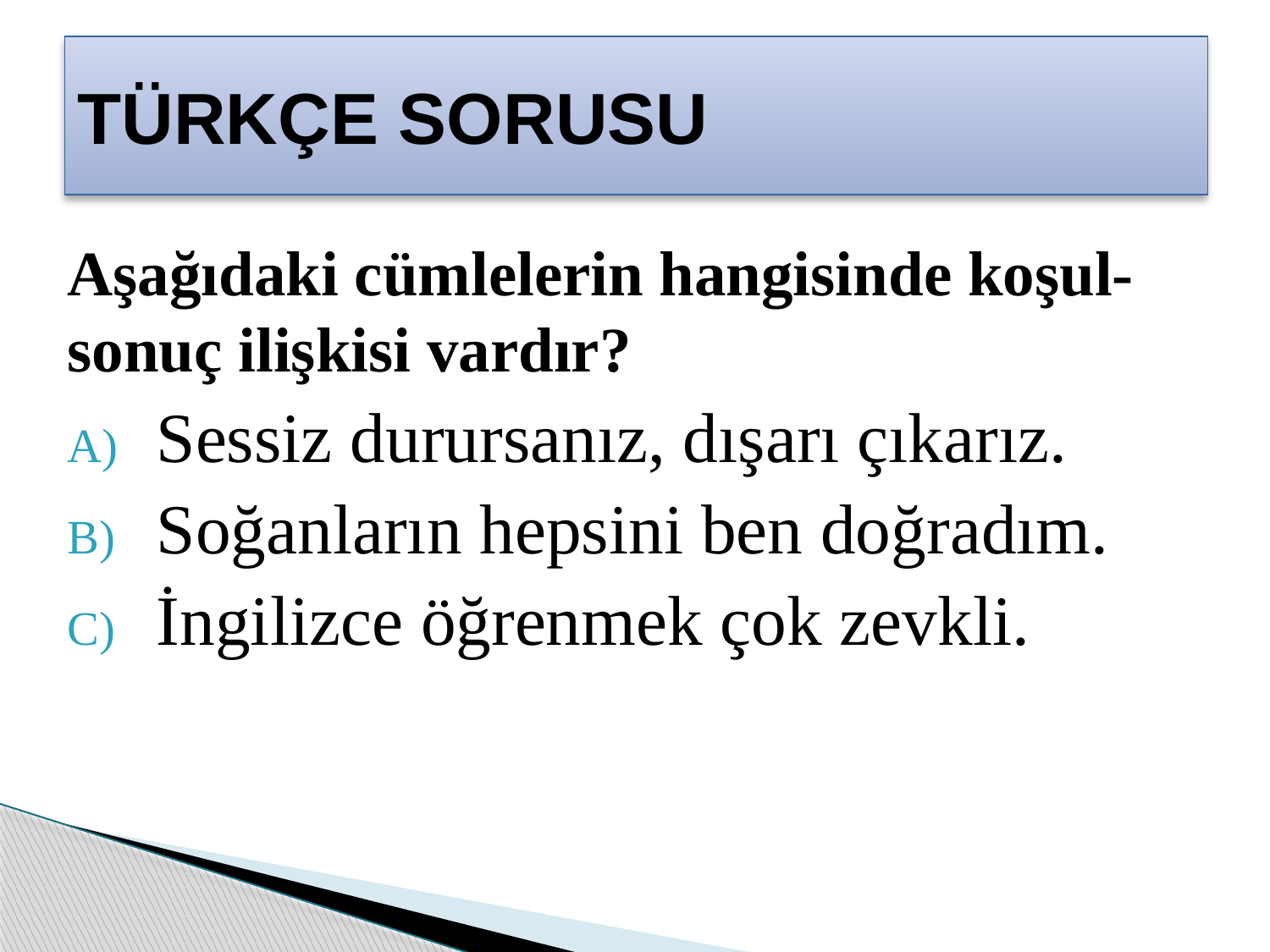

# TÜRKÇE SORUSU
Aşağıdaki cümlelerin hangisinde koşul-sonuç ilişkisi vardır?
 Sessiz durursanız, dışarı çıkarız.
 Soğanların hepsini ben doğradım.
 İngilizce öğrenmek çok zevkli.